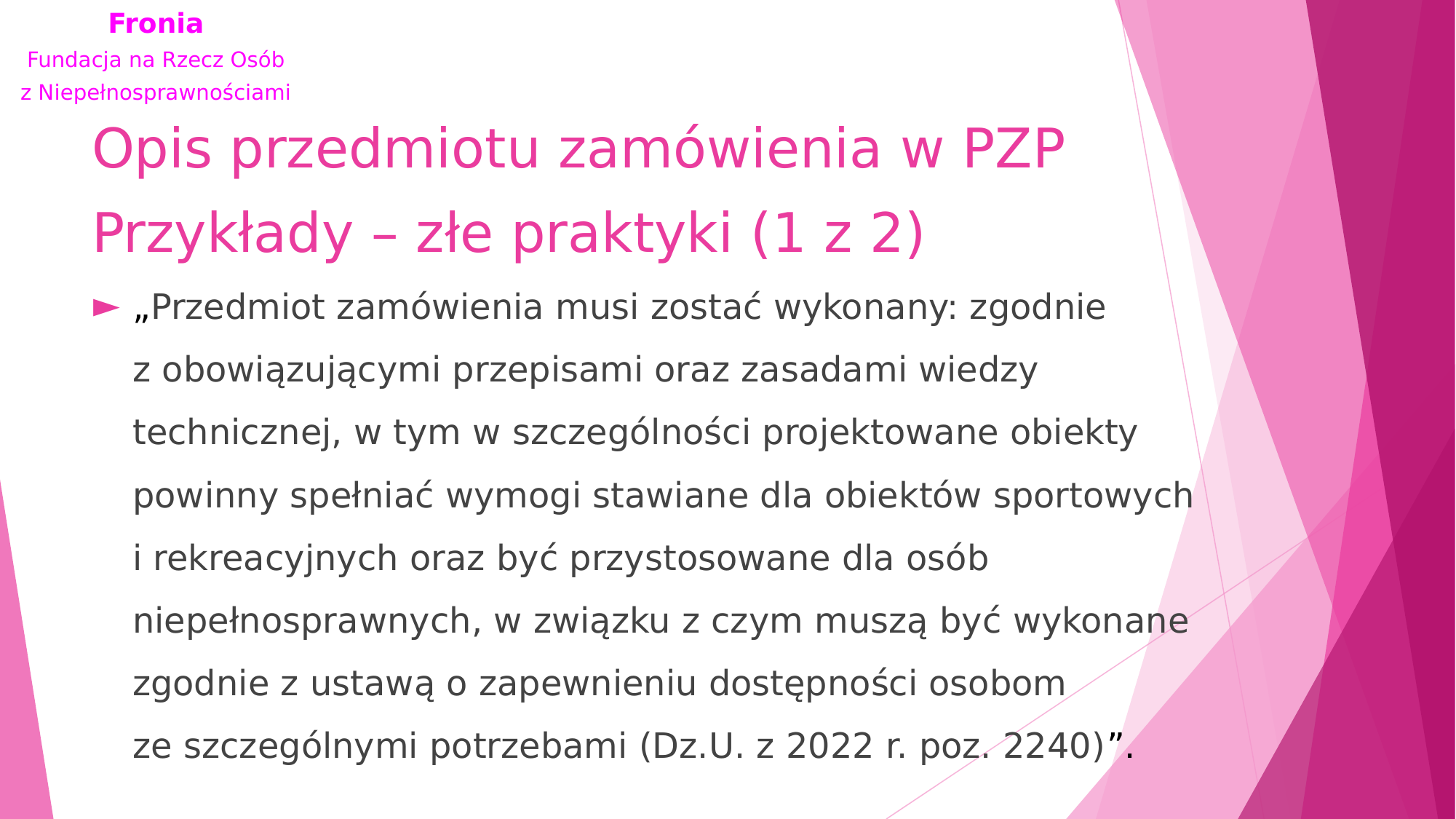

# Opis przedmiotu zamówienia w PZP Przykłady – złe praktyki (1 z 2)
„Przedmiot zamówienia musi zostać wykonany: zgodnie z obowiązującymi przepisami oraz zasadami wiedzy technicznej, w tym w szczególności projektowane obiekty powinny spełniać wymogi stawiane dla obiektów sportowych i rekreacyjnych oraz być przystosowane dla osób niepełnosprawnych, w związku z czym muszą być wykonane zgodnie z ustawą o zapewnieniu dostępności osobom ze szczególnymi potrzebami (Dz.U. z 2022 r. poz. 2240)”.